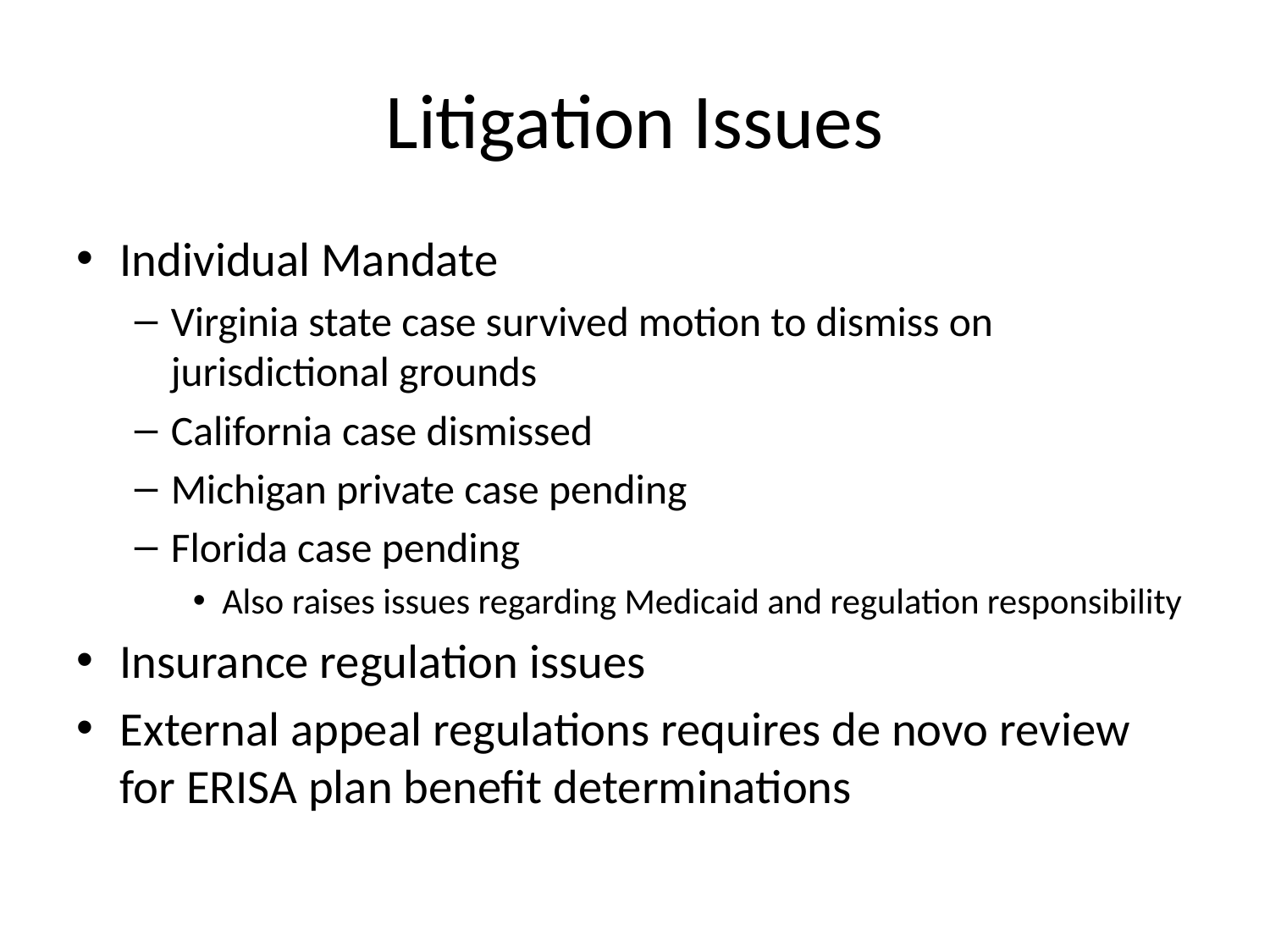

# Litigation Issues
Individual Mandate
Virginia state case survived motion to dismiss on jurisdictional grounds
California case dismissed
Michigan private case pending
Florida case pending
Also raises issues regarding Medicaid and regulation responsibility
Insurance regulation issues
External appeal regulations requires de novo review for ERISA plan benefit determinations